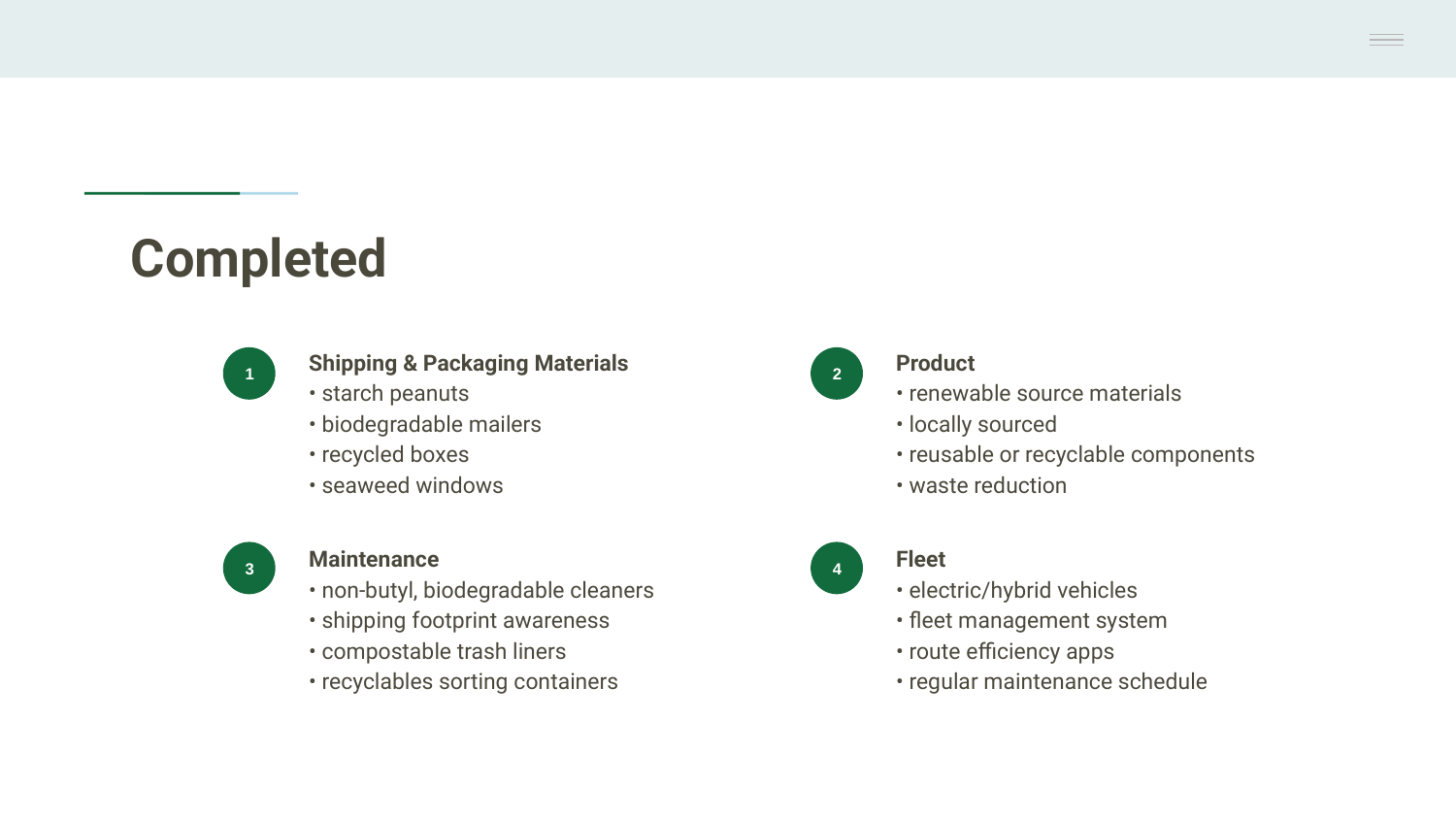

# Completed
Shipping & Packaging Materials
• starch peanuts
• biodegradable mailers
• recycled boxes
• seaweed windows
Product
• renewable source materials
• locally sourced
• reusable or recyclable components
• waste reduction
1
2
Maintenance
• non-butyl, biodegradable cleaners
• shipping footprint awareness
• compostable trash liners
• recyclables sorting containers
Fleet
• electric/hybrid vehicles
• fleet management system
• route efficiency apps
• regular maintenance schedule
3
4